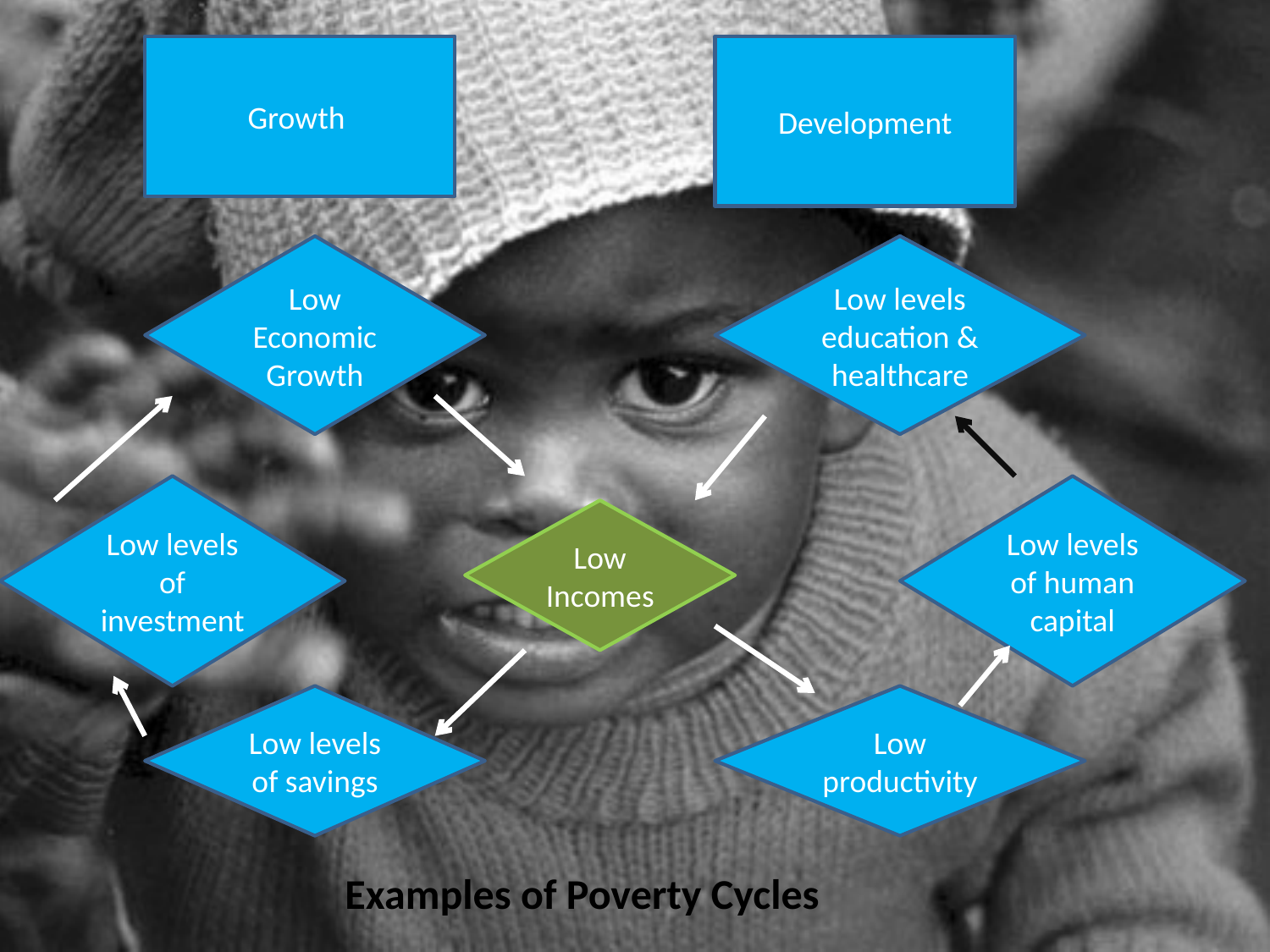

Growth
Development
Low Economic Growth
Low levels education & healthcare
Low levels of investment
Low levels of human capital
Low Incomes
Low levels of savings
Low productivity
Examples of Poverty Cycles